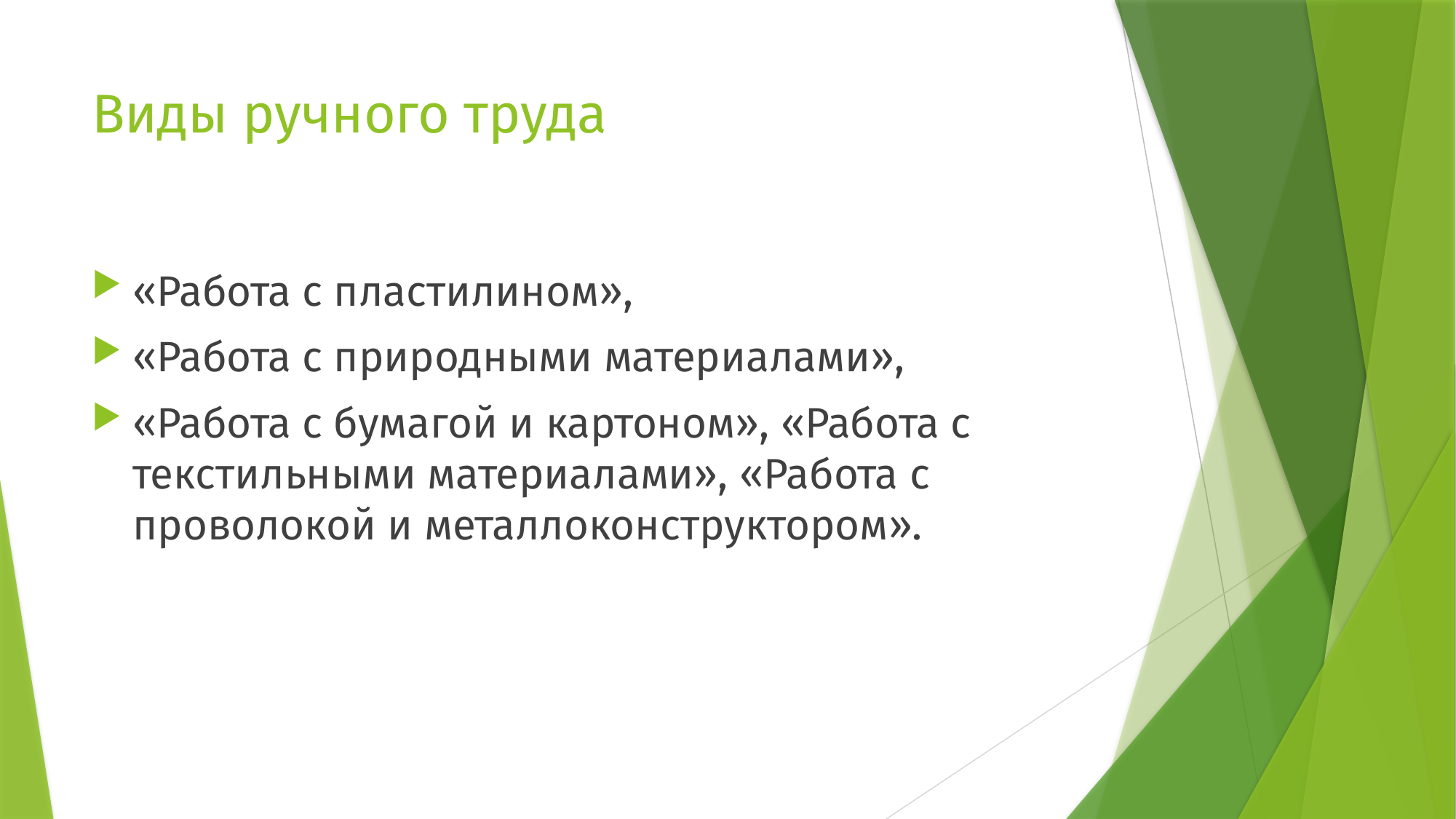

# Виды ручного труда
«Работа с пластилином»,
«Работа с природными материалами»,
«Работа с бумагой и картоном», «Работа с текстильными материалами», «Работа с проволокой и металлоконструктором».